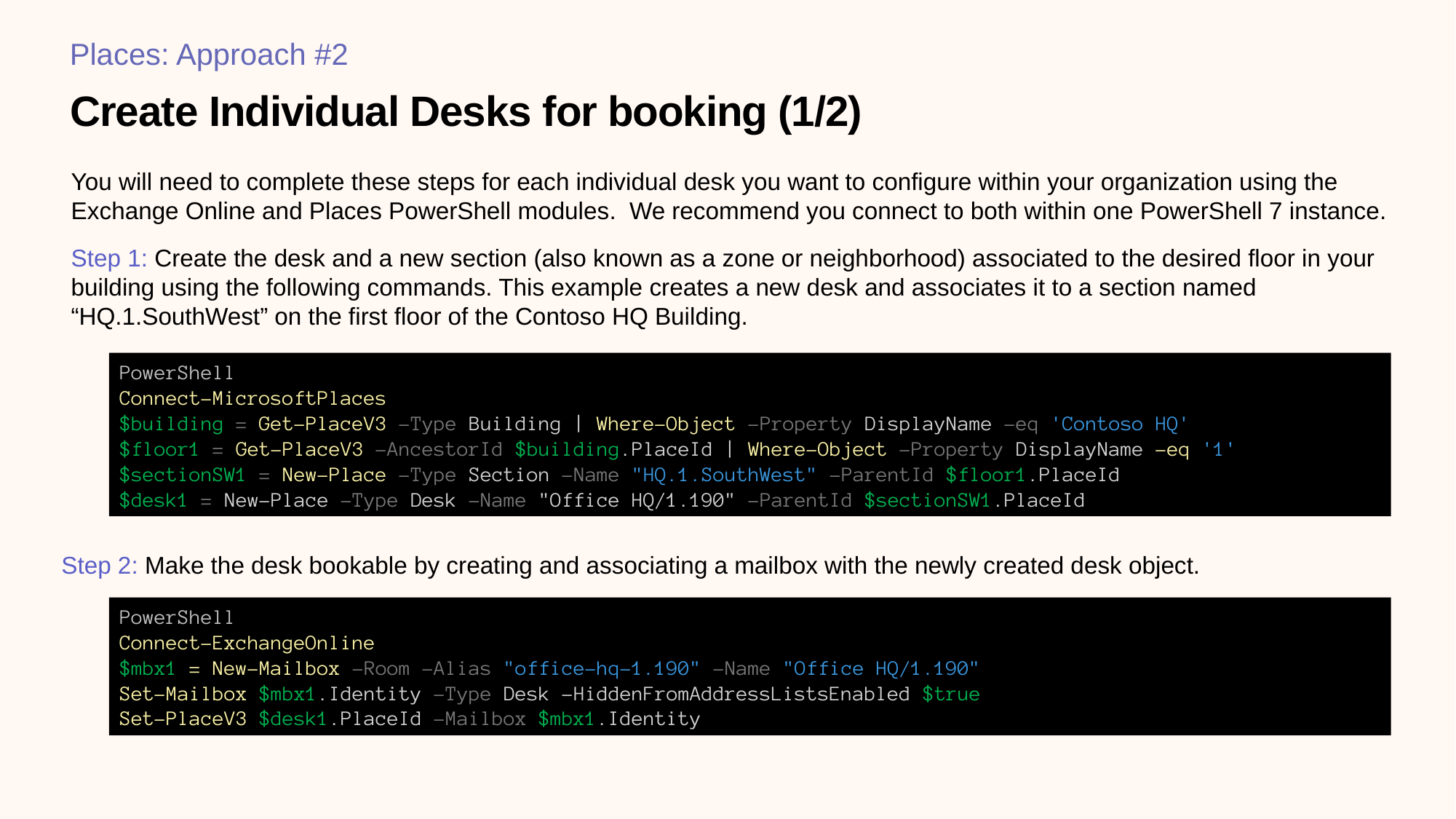

Places: Approach #2
# Create Individual Desks for booking (1/2)
You will need to complete these steps for each individual desk you want to configure within your organization using the Exchange Online and Places PowerShell modules.  We recommend you connect to both within one PowerShell 7 instance.
Step 1: Create the desk and a new section (also known as a zone or neighborhood) associated to the desired floor in your building using the following commands. This example creates a new desk and associates it to a section named “HQ.1.SouthWest” on the first floor of the Contoso HQ Building.
PowerShell
Connect-MicrosoftPlaces
$building = Get-PlaceV3 -Type Building | Where-Object -Property DisplayName -eq 'Contoso HQ'
$floor1 = Get-PlaceV3 -AncestorId $building.PlaceId | Where-Object -Property DisplayName -eq '1'
$sectionSW1 = New-Place -Type Section -Name "HQ.1.SouthWest" -ParentId $floor1.PlaceId
$desk1 = New-Place -Type Desk -Name "Office HQ/1.190" -ParentId $sectionSW1.PlaceId
Step 2: Make the desk bookable by creating and associating a mailbox with the newly created desk object.
PowerShell
Connect-ExchangeOnline
$mbx1 = New-Mailbox -Room -Alias "office-hq-1.190" -Name "Office HQ/1.190"
Set-Mailbox $mbx1.Identity -Type Desk -HiddenFromAddressListsEnabled $true
Set-PlaceV3 $desk1.PlaceId -Mailbox $mbx1.Identity